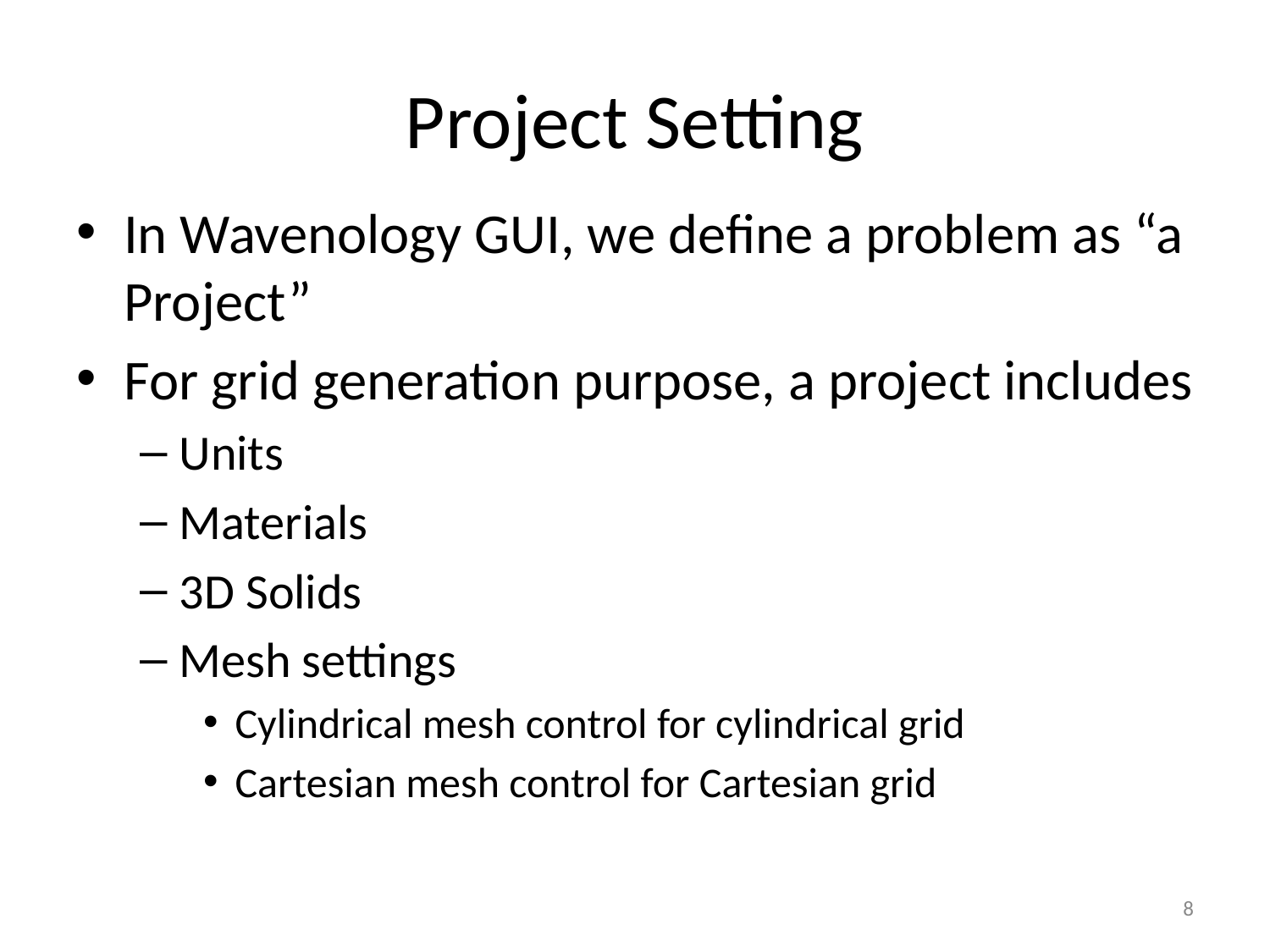

# Project Setting
In Wavenology GUI, we define a problem as “a Project”
For grid generation purpose, a project includes
Units
Materials
3D Solids
Mesh settings
Cylindrical mesh control for cylindrical grid
Cartesian mesh control for Cartesian grid
8